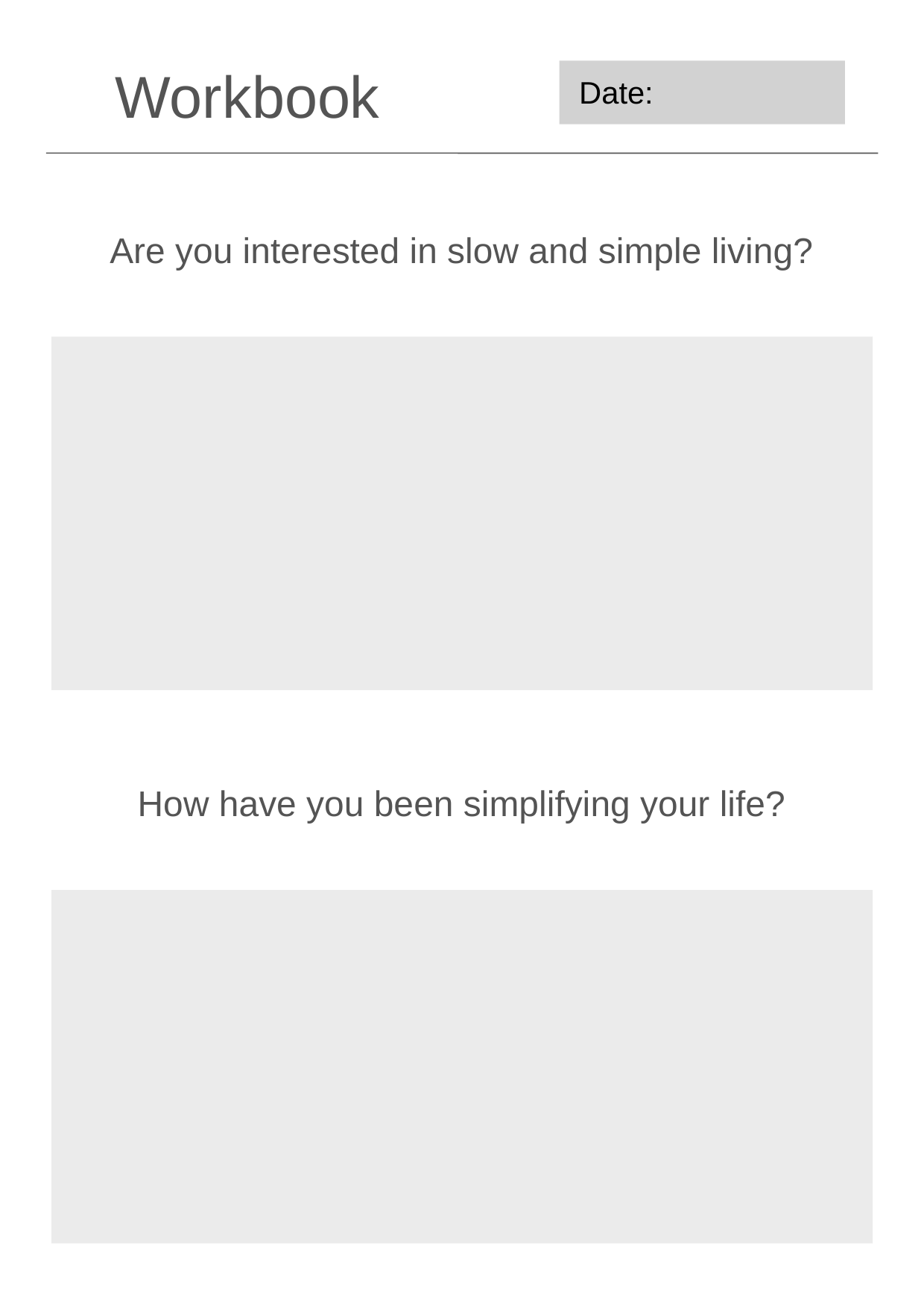

Workbook

Date:

Are you interested in slow and simple living?

How have you been simplifying your life?